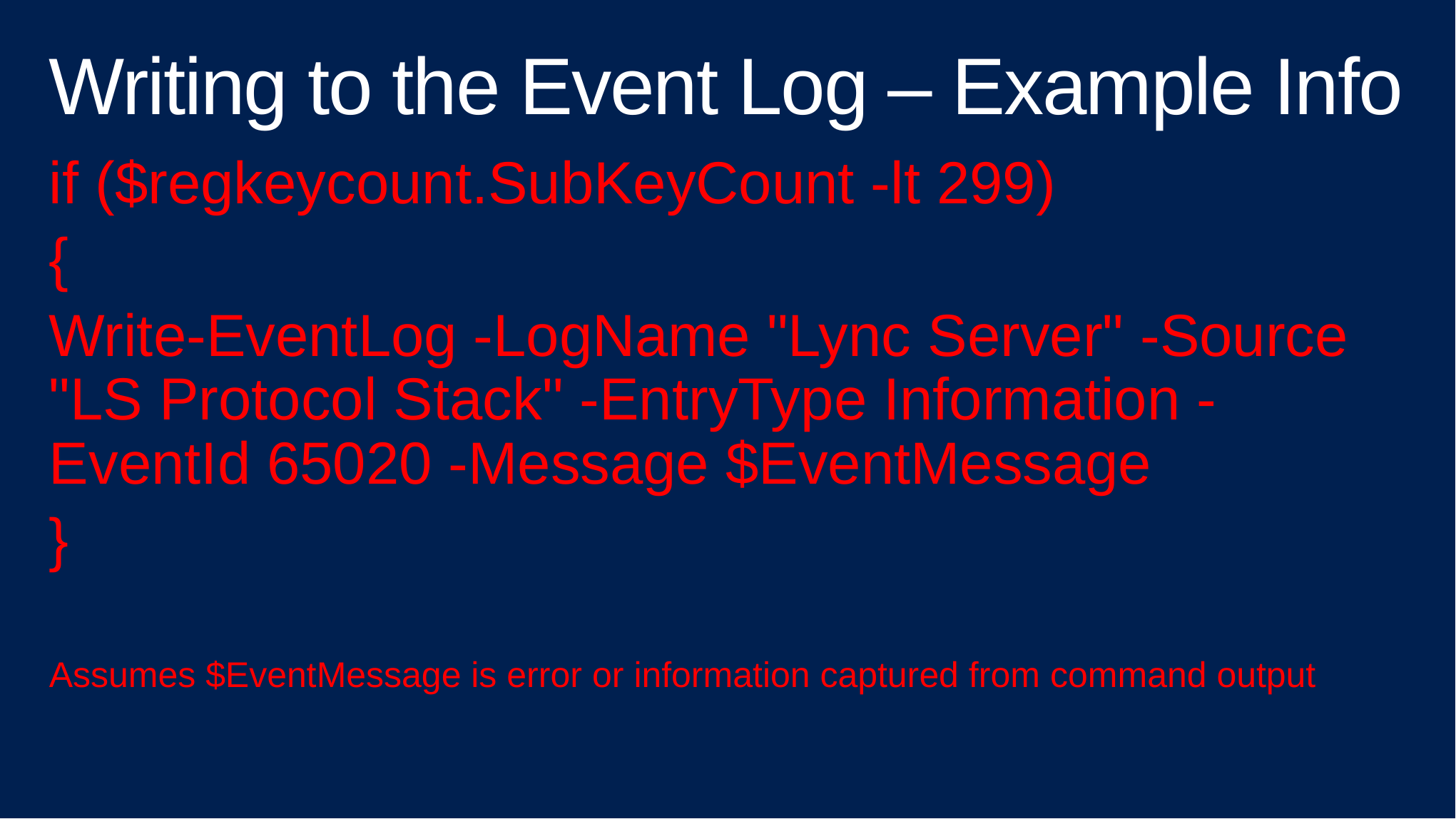

# Writing to the Event Log – Example Info
if ($regkeycount.SubKeyCount -lt 299)
{
Write-EventLog -LogName "Lync Server" -Source "LS Protocol Stack" -EntryType Information -EventId 65020 -Message $EventMessage
}

Assumes $EventMessage is error or information captured from command output